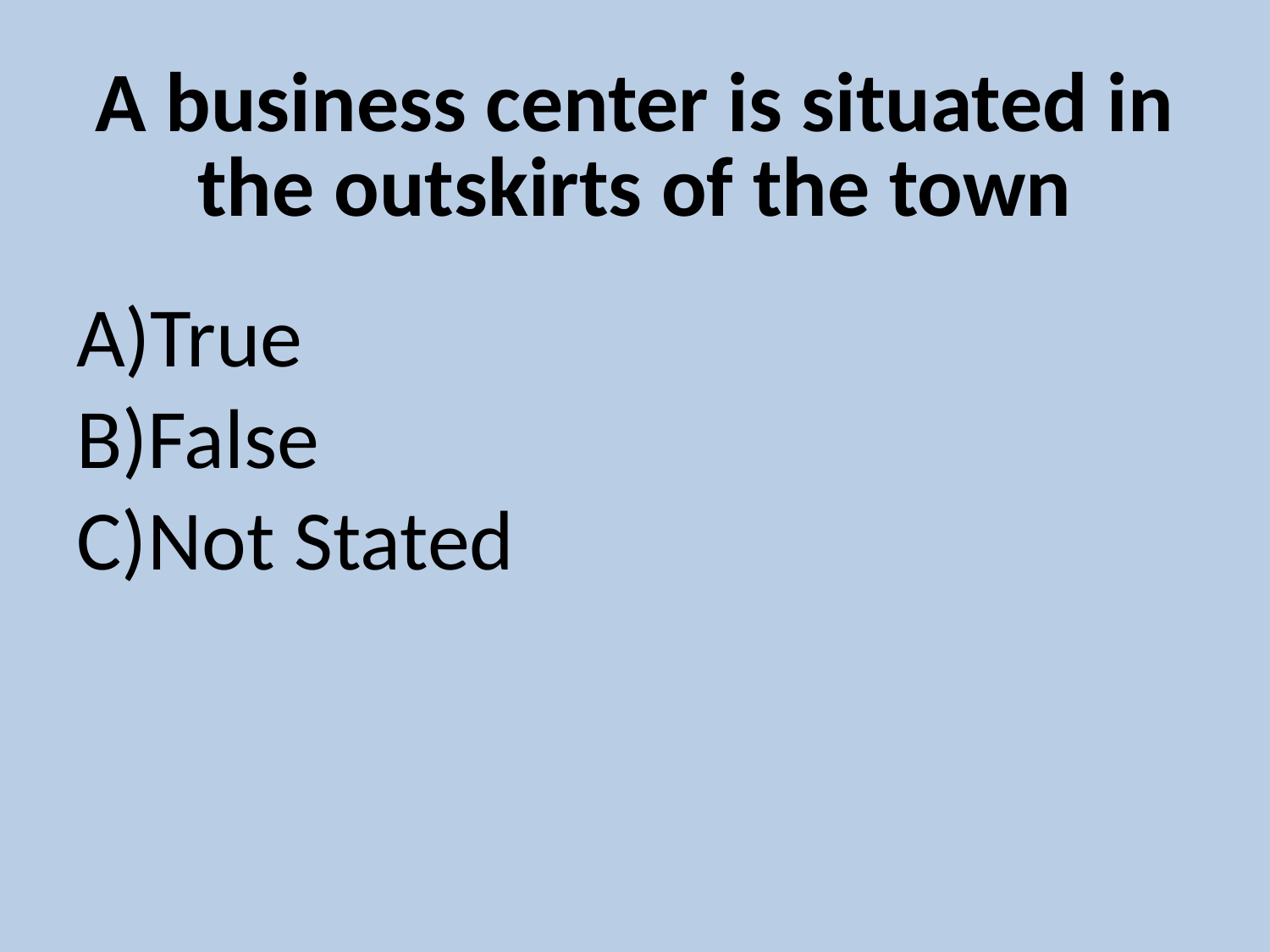

# A business center is situated in the outskirts of the town
True
False
Not Stated